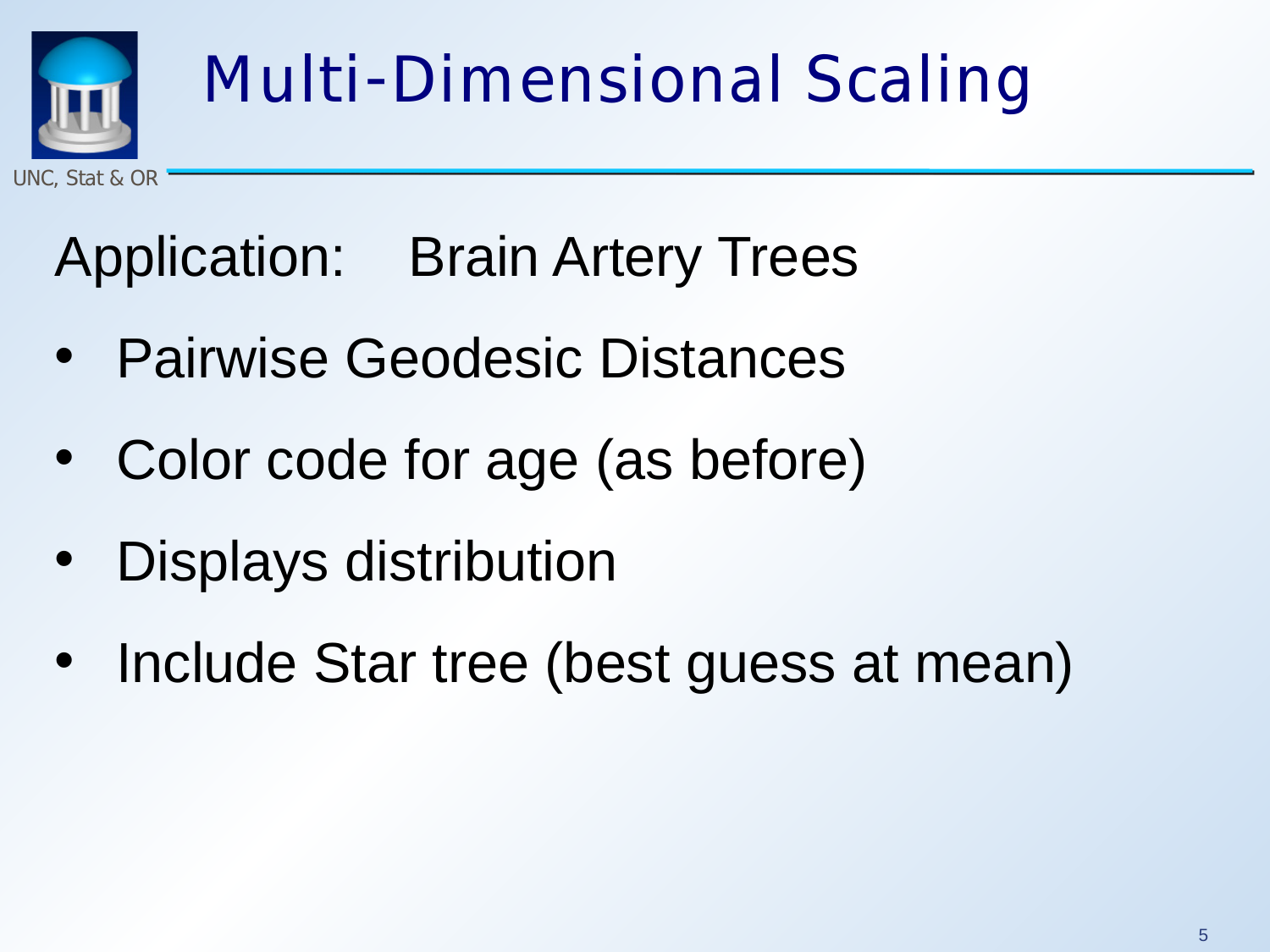

# Multi-Dimensional Scaling
Application:    Brain Artery Trees
  Pairwise Geodesic Distances
  Color code for age (as before)
  Displays distribution
  Include Star tree (best guess at mean)